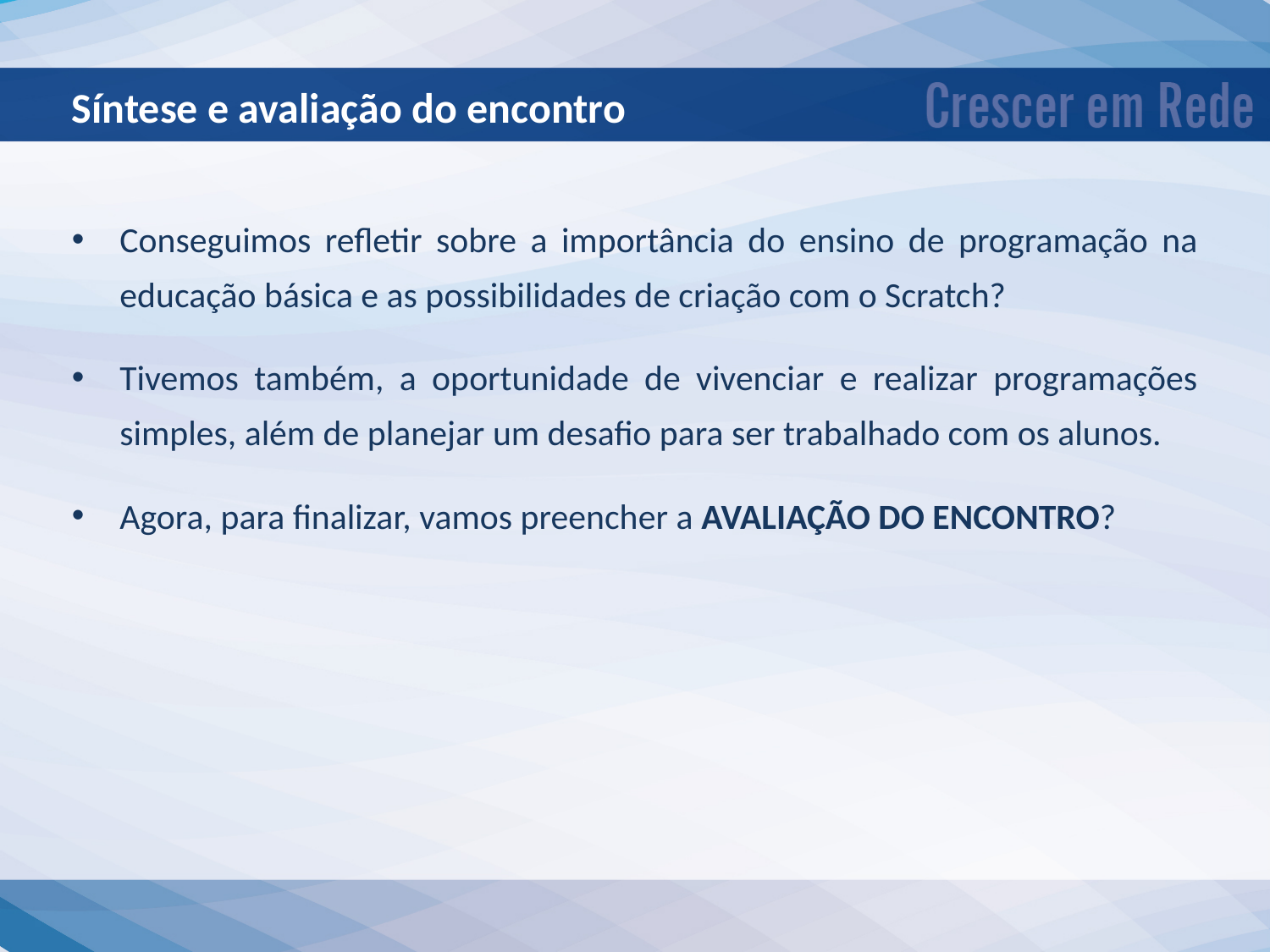

Síntese e avaliação do encontro

Conseguimos refletir sobre a importância do ensino de programação na educação básica e as possibilidades de criação com o Scratch?
Tivemos também, a oportunidade de vivenciar e realizar programações simples, além de planejar um desafio para ser trabalhado com os alunos.
Agora, para finalizar, vamos preencher a AVALIAÇÃO DO ENCONTRO?